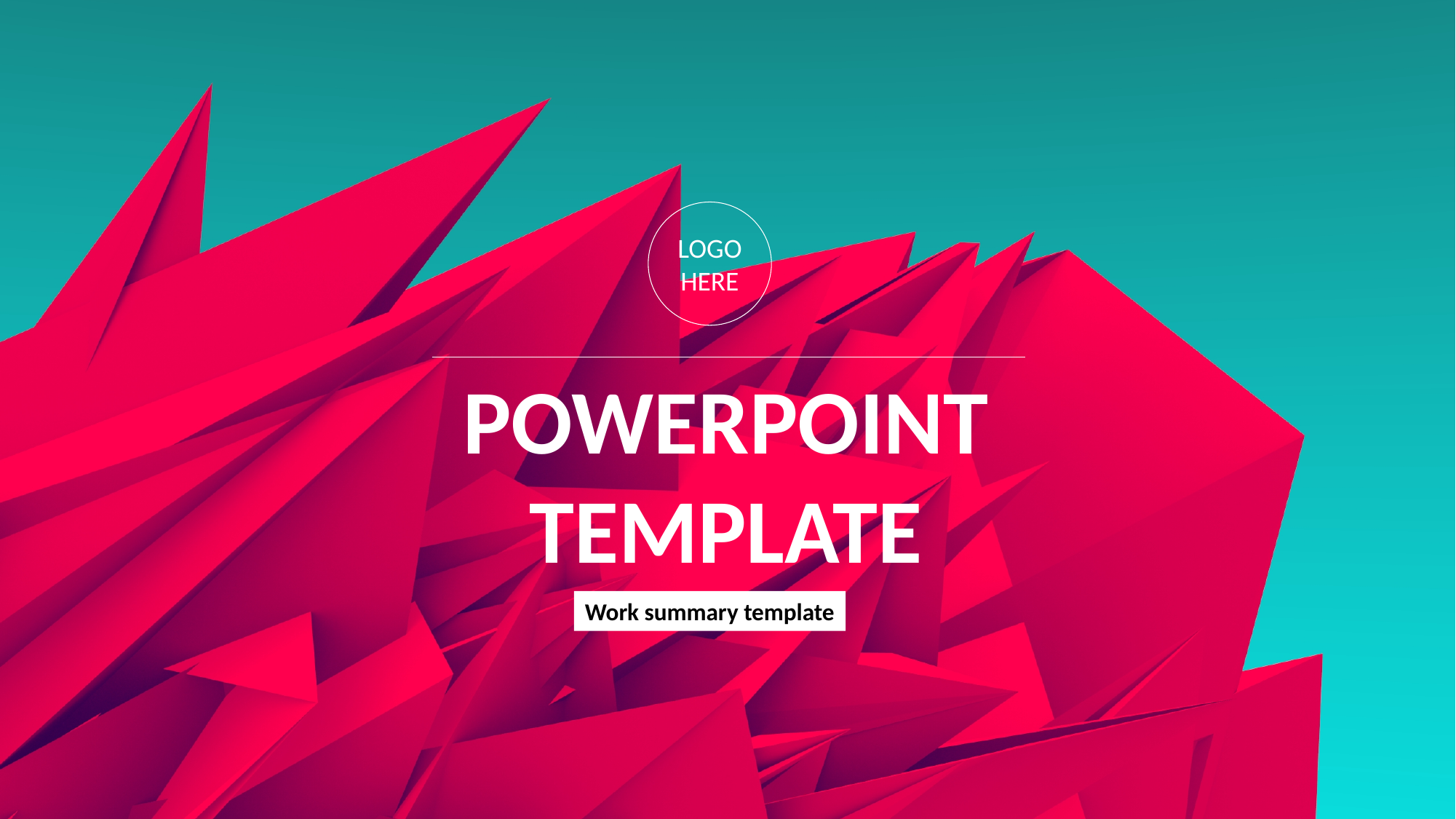

LOGO HERE
POWERPOINT
TEMPLATE
Work summary template